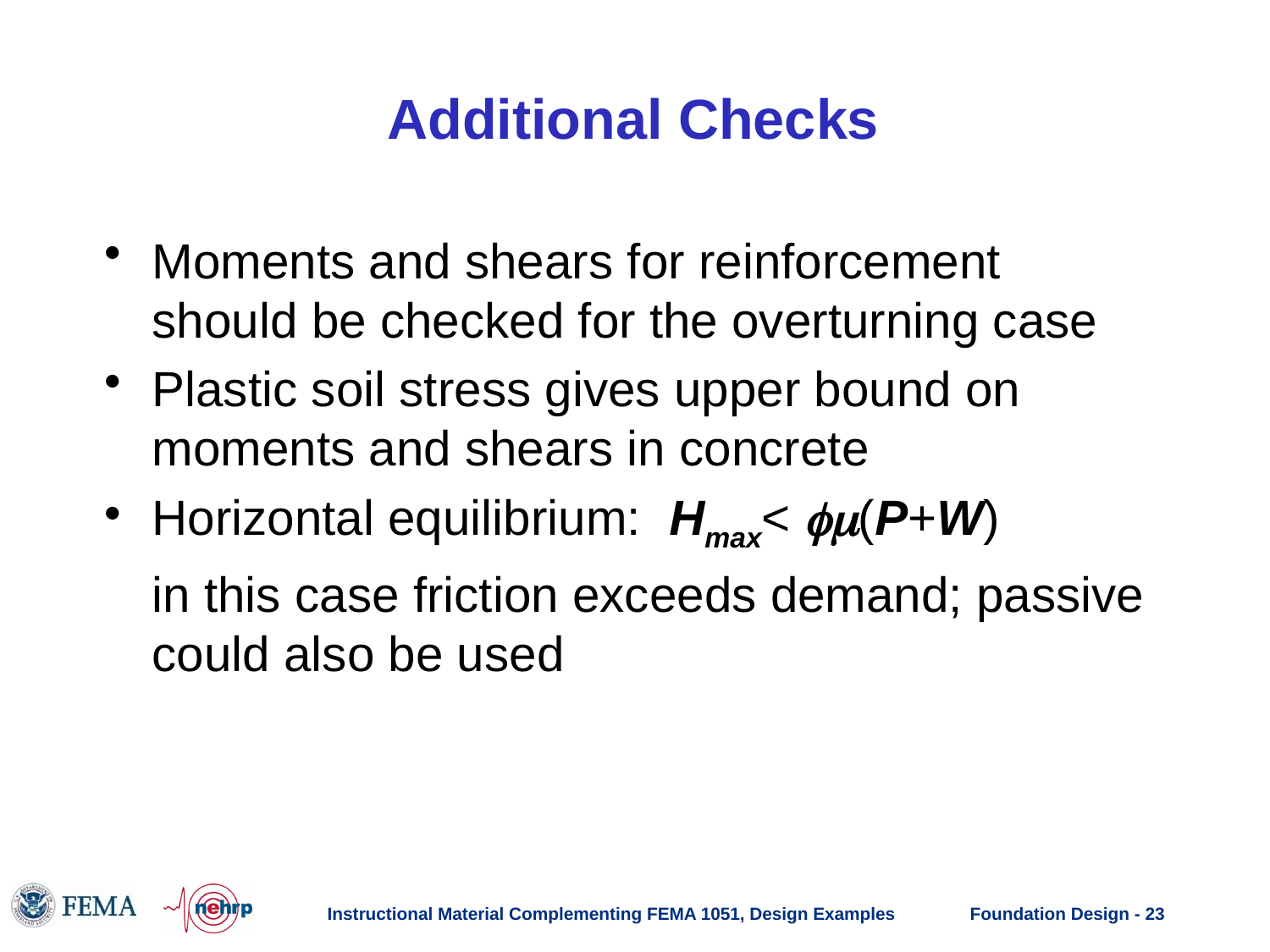

# Additional Checks
Moments and shears for reinforcement should be checked for the overturning case
Plastic soil stress gives upper bound on moments and shears in concrete
Horizontal equilibrium:  Hmax< φμ(P+W)
	in this case friction exceeds demand; passive could also be used
Instructional Material Complementing FEMA 1051, Design Examples
Foundation Design - 23